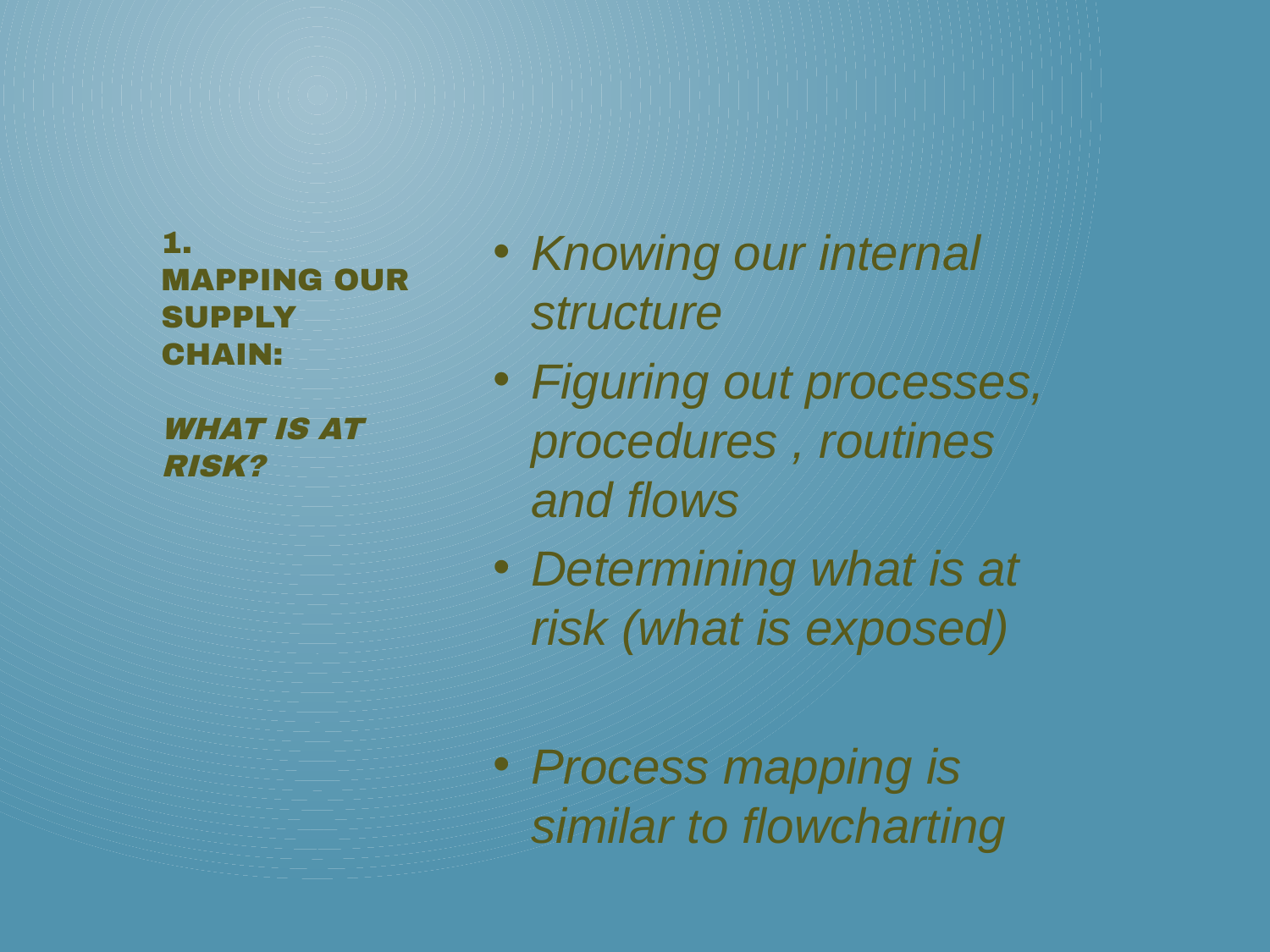

Knowing our internal structure
Figuring out processes, procedures , routines and flows
Determining what is at risk (what is exposed)

Process mapping is similar to flowcharting
# 1. Mapping our supply chain: What is at risk?